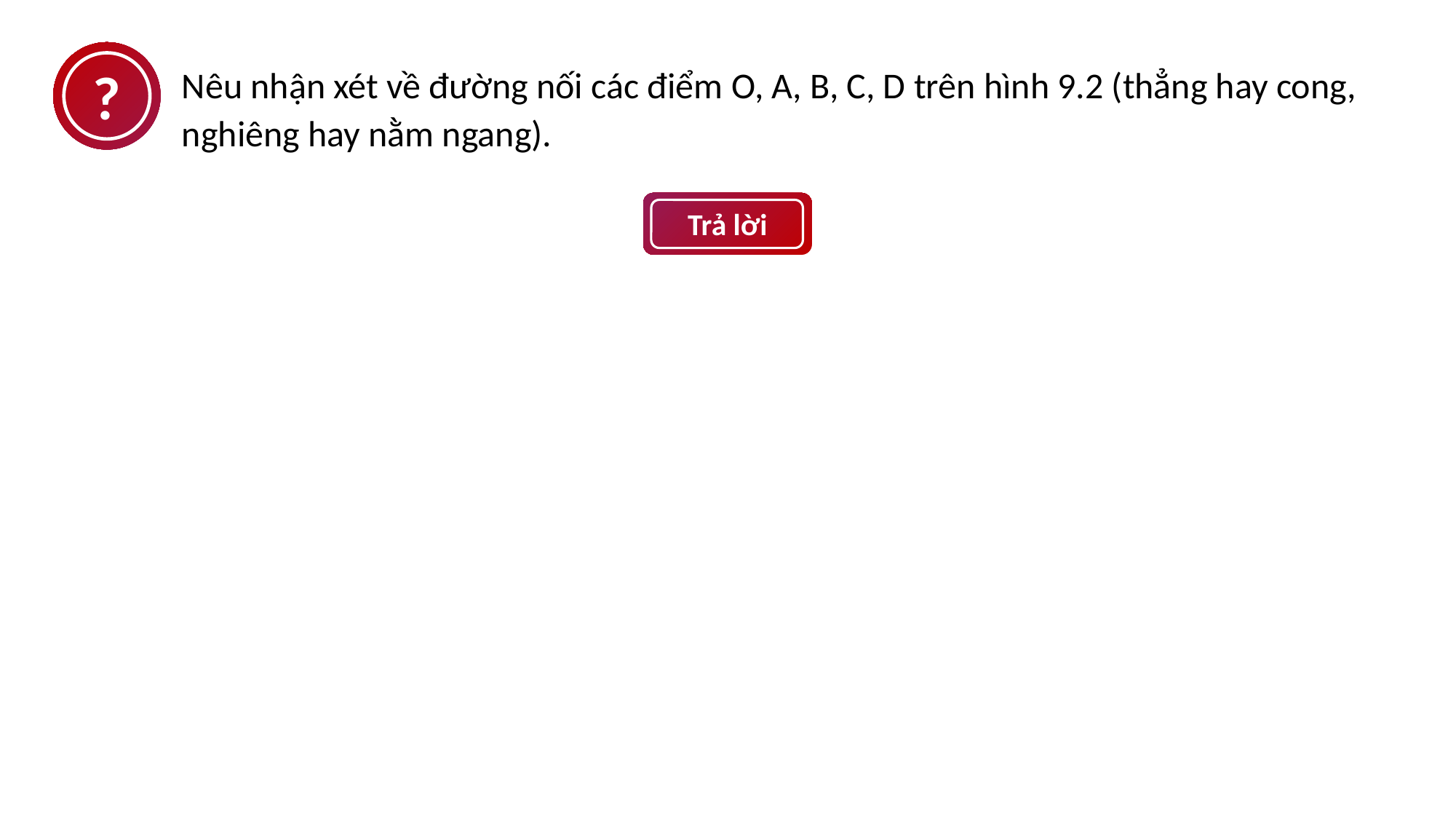

?

Nêu nhận xét về đường nối các điểm O, A, B, C, D trên hình 9.2 (thẳng hay cong, nghiêng hay nằm ngang).
Trả lời